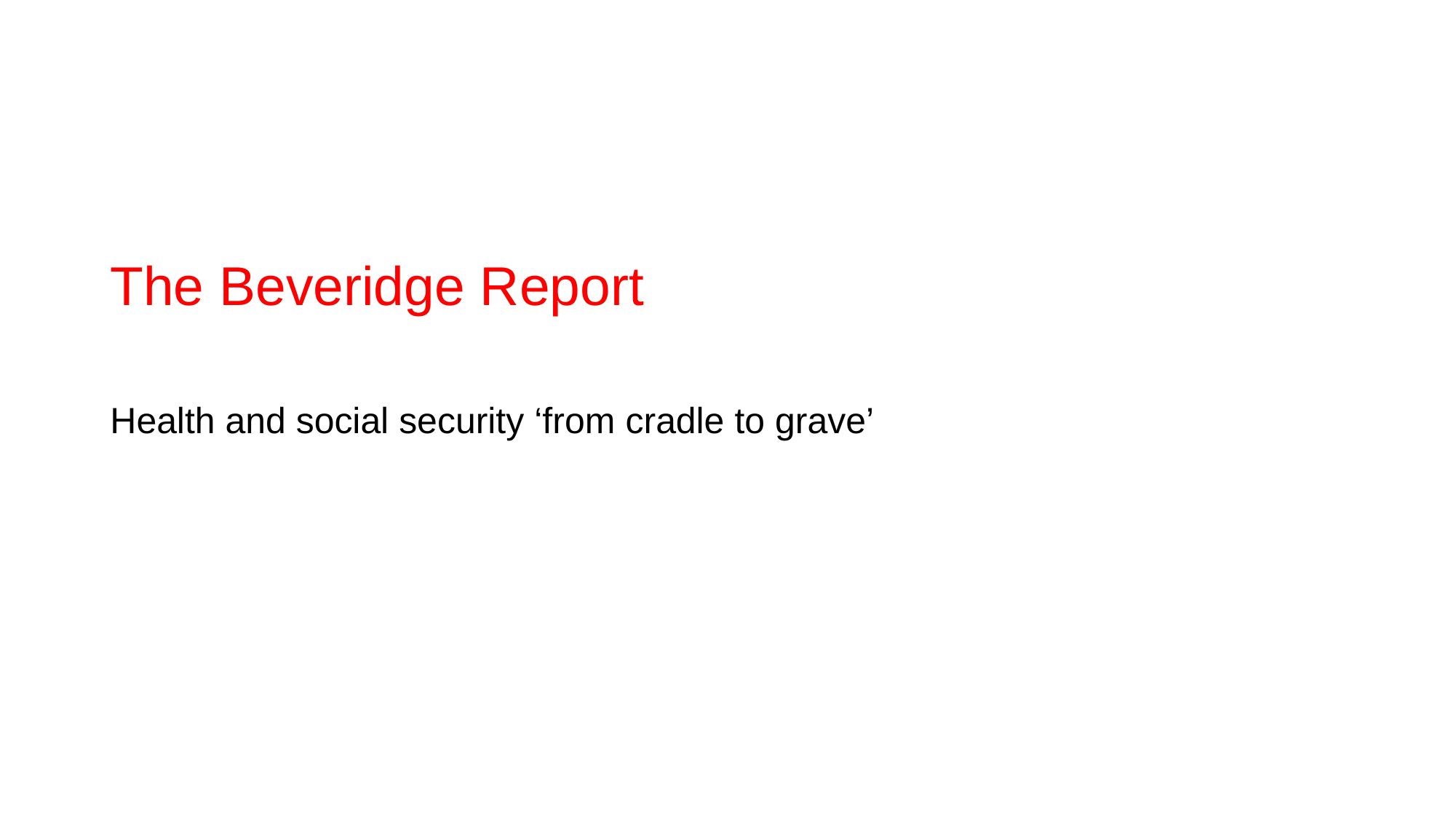

# The Beveridge Report
Health and social security ‘from cradle to grave’